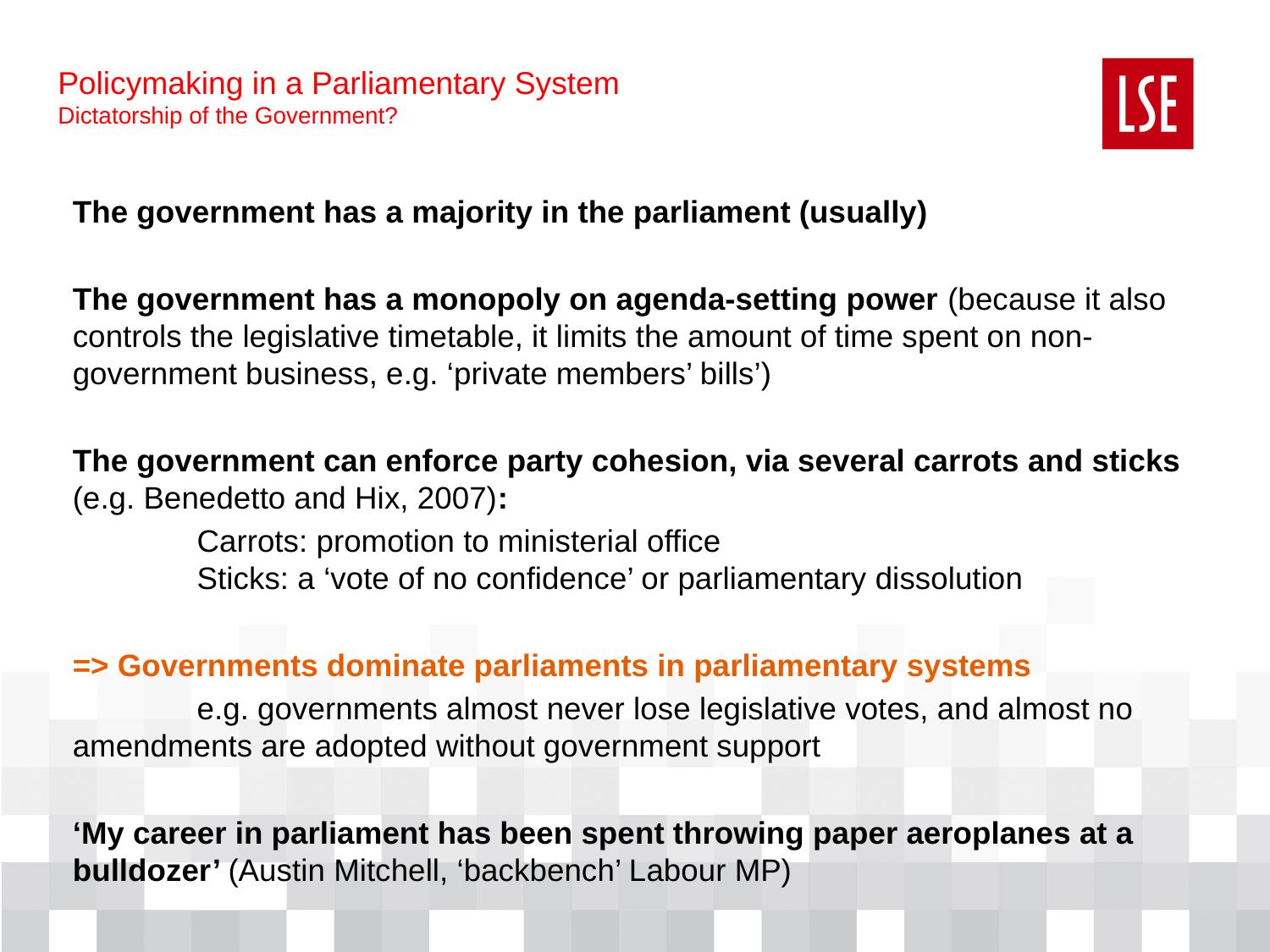

# Policymaking in a Parliamentary System Dictatorship of the Government?
The government has a majority in the parliament (usually)

The government has a monopoly on agenda-setting power (because it also controls the legislative timetable, it limits the amount of time spent on non-government business, e.g. ‘private members’ bills’)

The government can enforce party cohesion, via several carrots and sticks (e.g. Benedetto and Hix, 2007):
	Carrots: promotion to ministerial office
	Sticks: a ‘vote of no confidence’ or parliamentary dissolution

=> Governments dominate parliaments in parliamentary systems
	e.g. governments almost never lose legislative votes, and almost no 	amendments are adopted without government support

‘My career in parliament has been spent throwing paper aeroplanes at a bulldozer’ (Austin Mitchell, ‘backbench’ Labour MP)